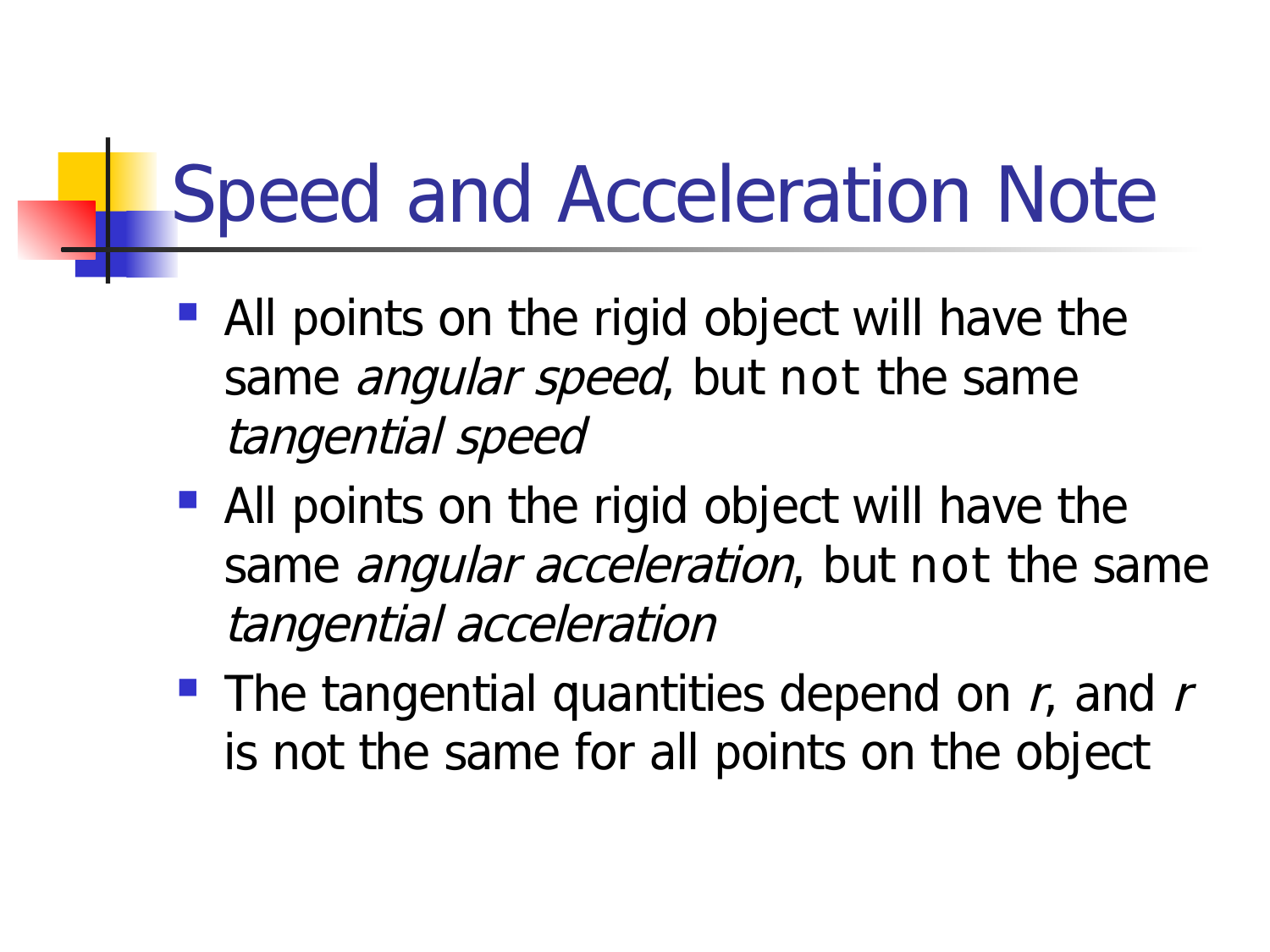

# Speed and Acceleration Note
All points on the rigid object will have the same angular speed, but not the same tangential speed
All points on the rigid object will have the same angular acceleration, but not the same tangential acceleration
The tangential quantities depend on r, and r is not the same for all points on the object